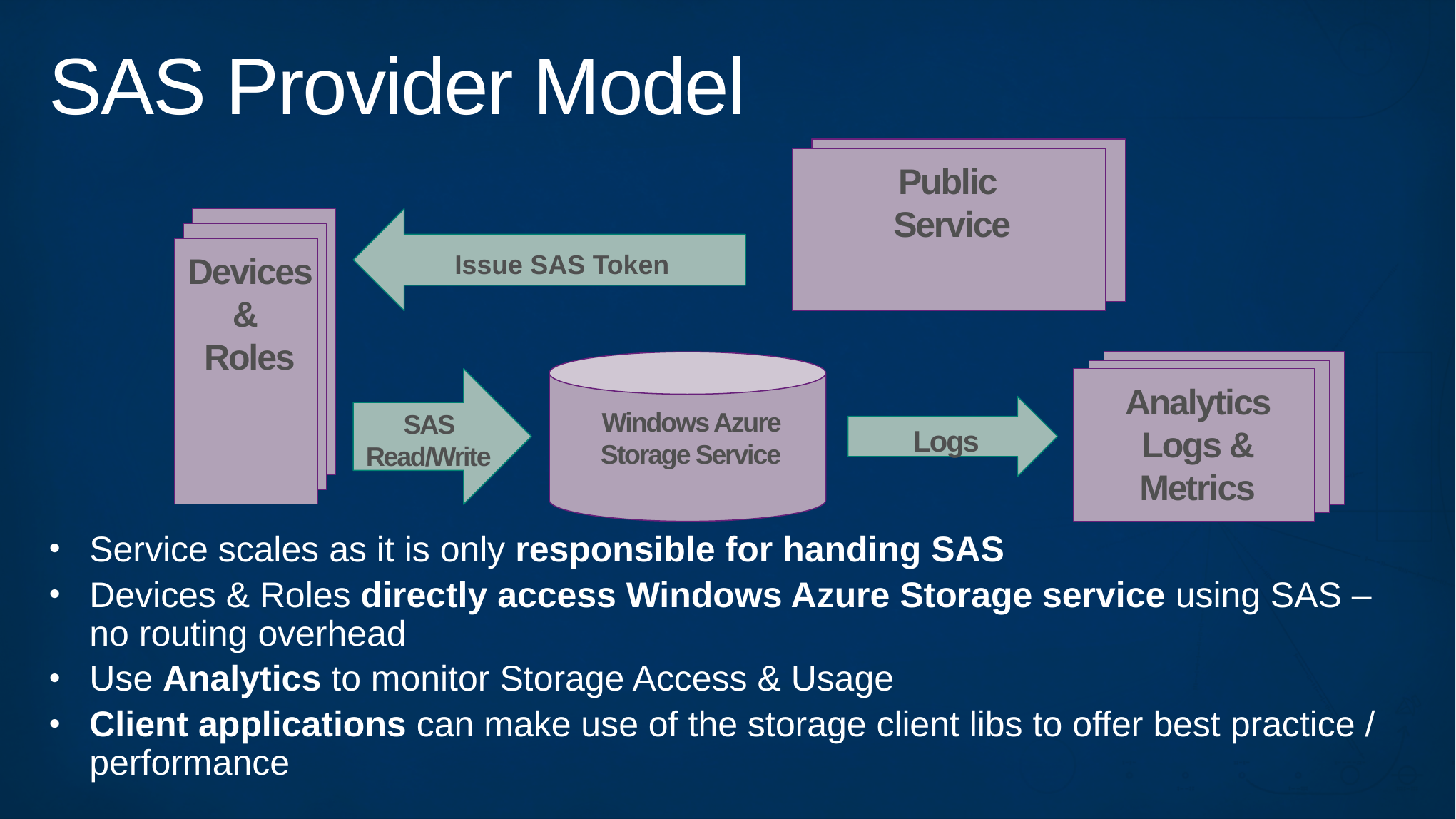

# SAS Provider Model

Public
Service

Devices &
Roles
Issue SAS Token

Analytics Logs & Metrics
Windows Azure Storage Service
SAS Read/Write
Logs
Service scales as it is only responsible for handing SAS
Devices & Roles directly access Windows Azure Storage service using SAS – no routing overhead
Use Analytics to monitor Storage Access & Usage
Client applications can make use of the storage client libs to offer best practice / performance